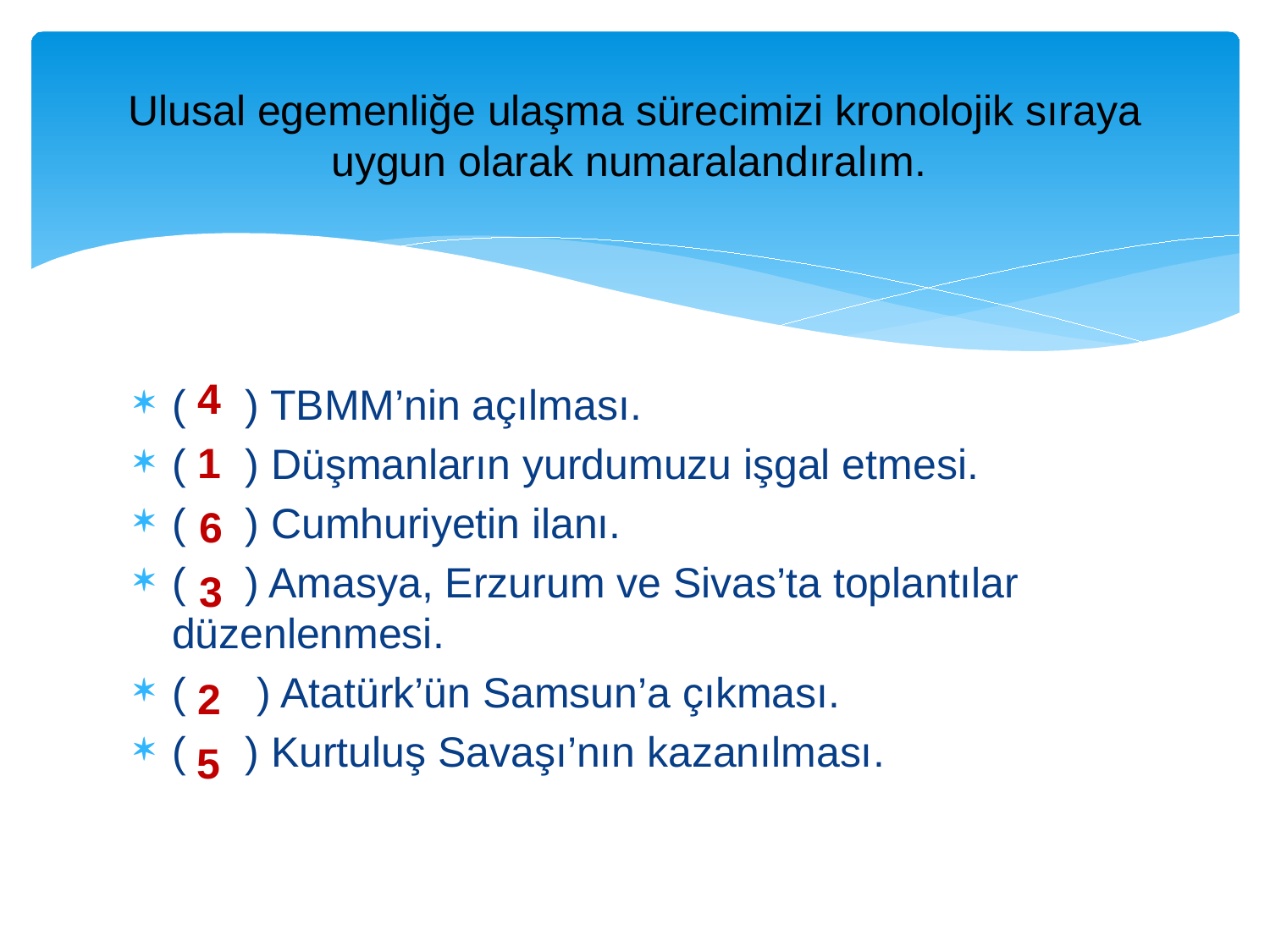

# Ulusal egemenliğe ulaşma sürecimizi kronolojik sıraya uygun olarak numaralandıralım.
4
(     ) TBMM’nin açılması.
(     ) Düşmanların yurdumuzu işgal etmesi.
(     ) Cumhuriyetin ilanı.
(     ) Amasya, Erzurum ve Sivas’ta toplantılar düzenlenmesi.
(      ) Atatürk’ün Samsun’a çıkması.
(     ) Kurtuluş Savaşı’nın kazanılması.

1
6
3
2
5